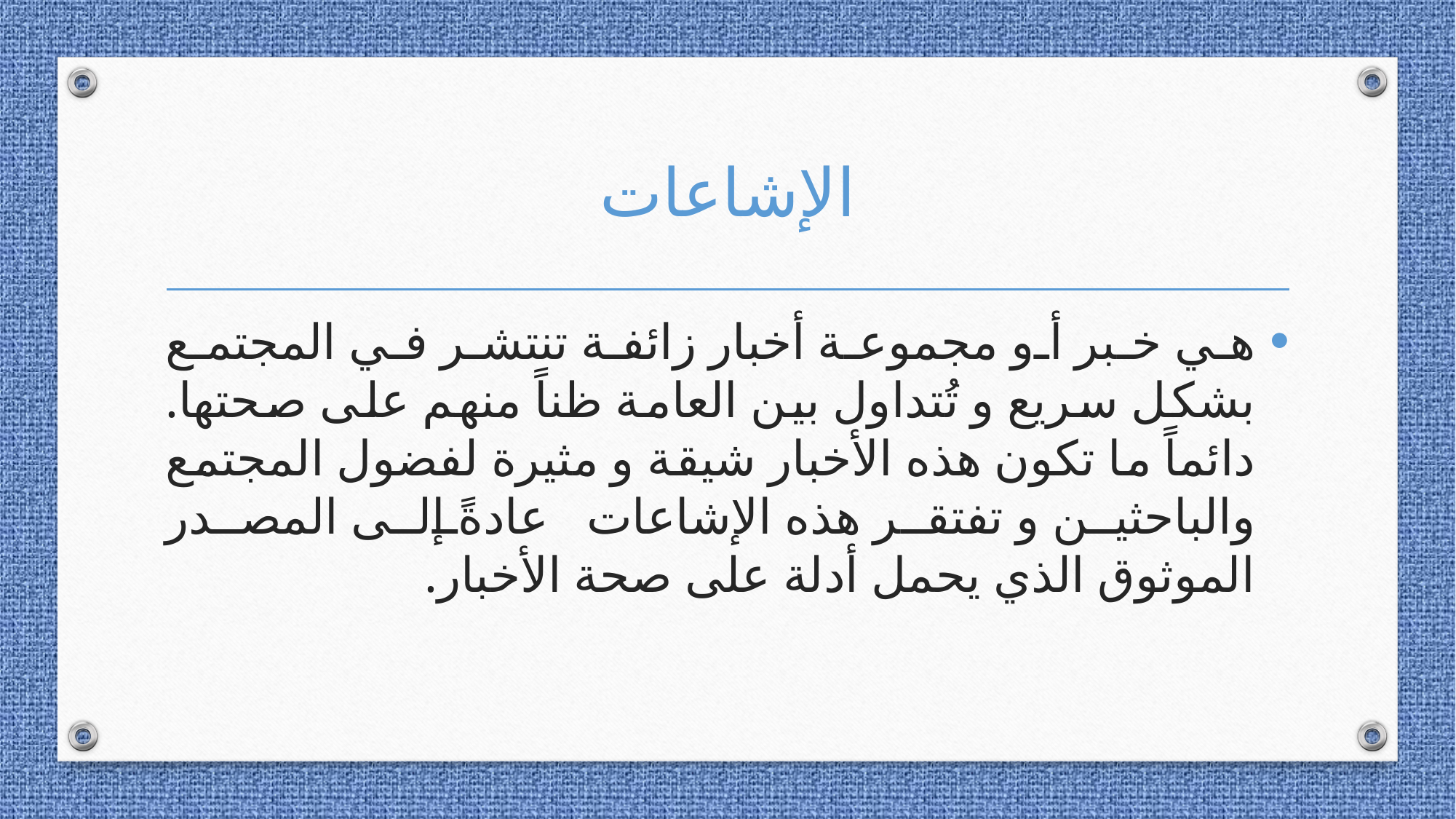

# الإشاعات
هي خبر أو مجموعة أخبار زائفة تنتشر في المجتمع بشكل سريع و تُتداول بين العامة ظناً منهم على صحتها. دائماً ما تكون هذه الأخبار شيقة و مثيرة لفضول المجتمع والباحثين و تفتقر هذه الإشاعات عادةً إلى المصدر الموثوق الذي يحمل أدلة على صحة الأخبار.